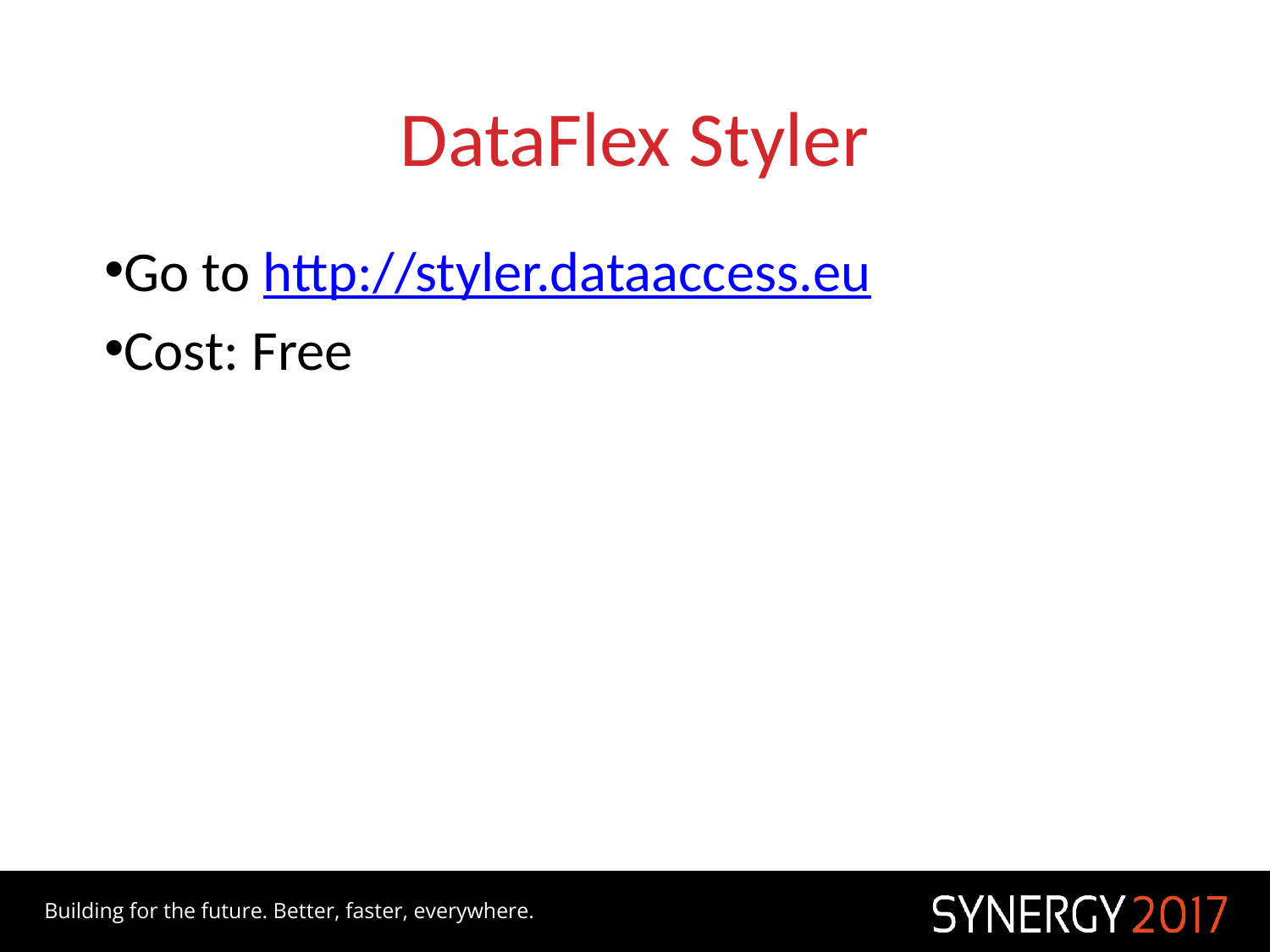

# DataFlex Styler
Go to http://styler.dataaccess.eu
Cost: Free